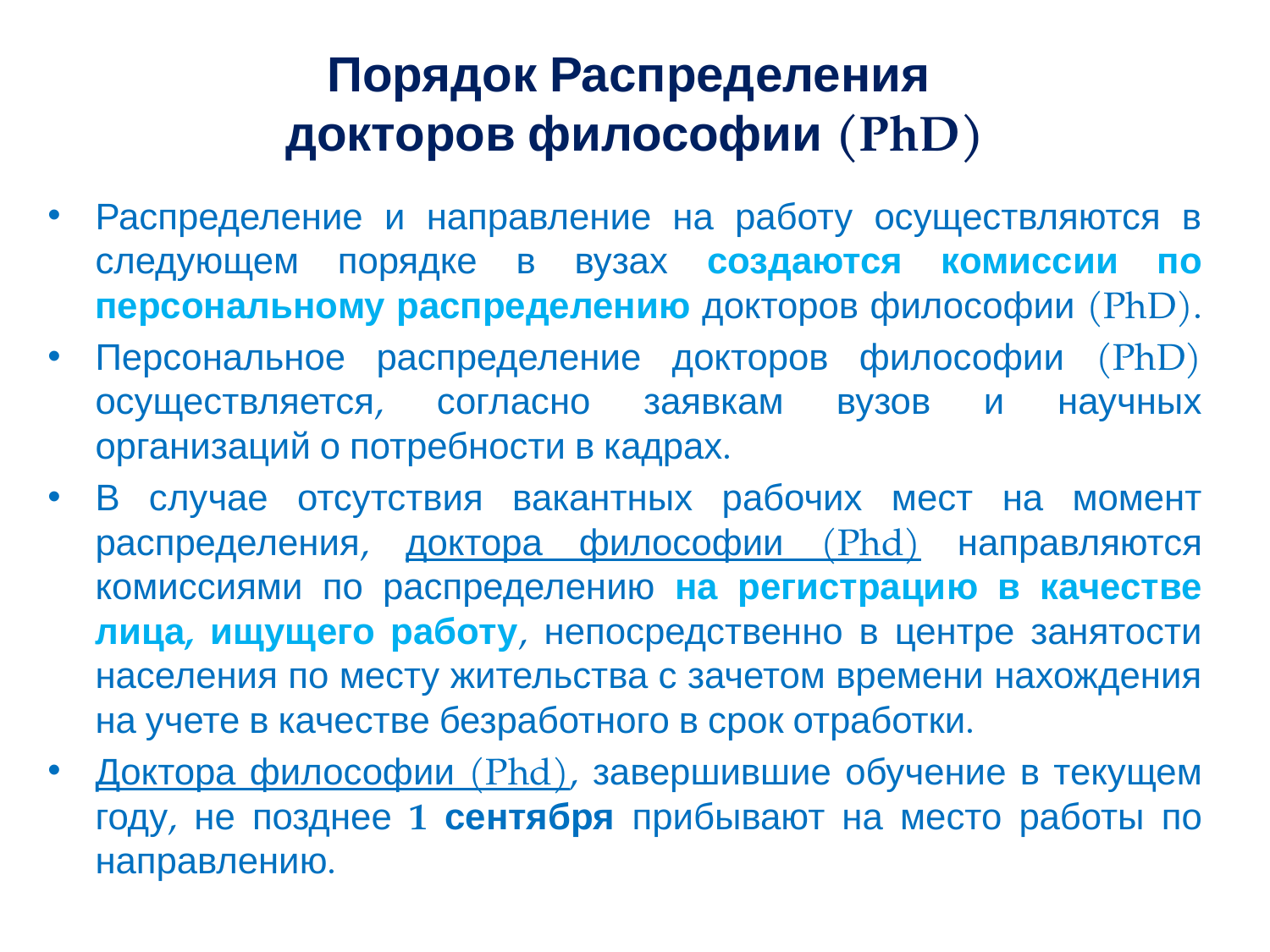

# Порядок Распределения докторов философии (PhD)
Распределение и направление на работу осуществляются в следующем порядке в вузах создаются комиссии по персональному распределению докторов философии (PhD).
Персональное распределение докторов философии (PhD) осуществляется, согласно заявкам вузов и научных организаций о потребности в кадрах.
В случае отсутствия вакантных рабочих мест на момент распределения, доктора философии (Phd) направляются комиссиями по распределению на регистрацию в качестве лица, ищущего работу, непосредственно в центре занятости населения по месту жительства с зачетом времени нахождения на учете в качестве безработного в срок отработки.
Доктора философии (Phd), завершившие обучение в текущем году, не позднее 1 сентября прибывают на место работы по направлению.